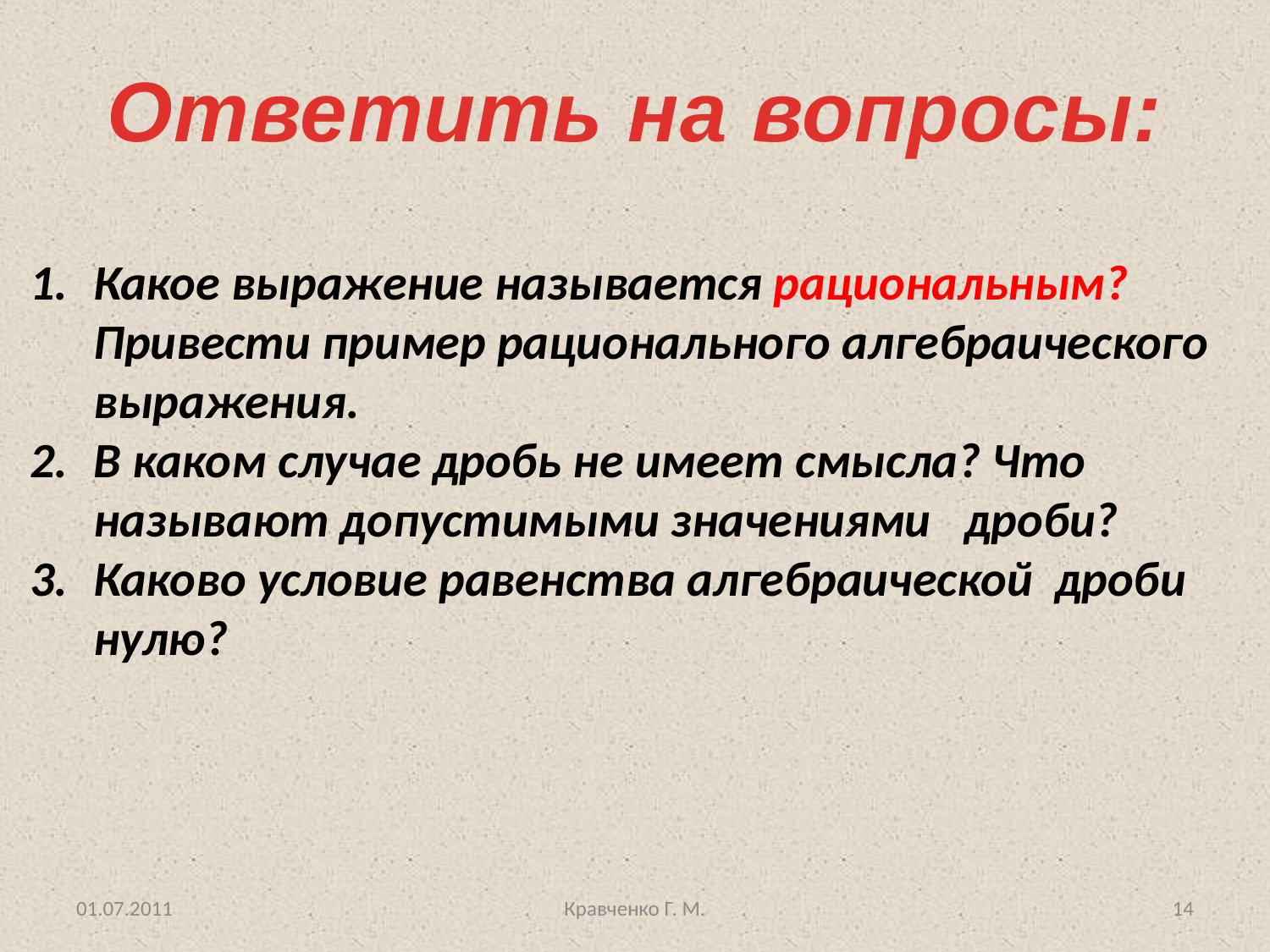

Ответить на вопросы:
Какое выражение называется рациональным? Привести пример рационального алгебраического выражения.
В каком случае дробь не имеет смысла? Что называют допустимыми значениями   дроби?
Каково условие равенства алгебраической  дроби нулю?
01.07.2011
Кравченко Г. М.
14